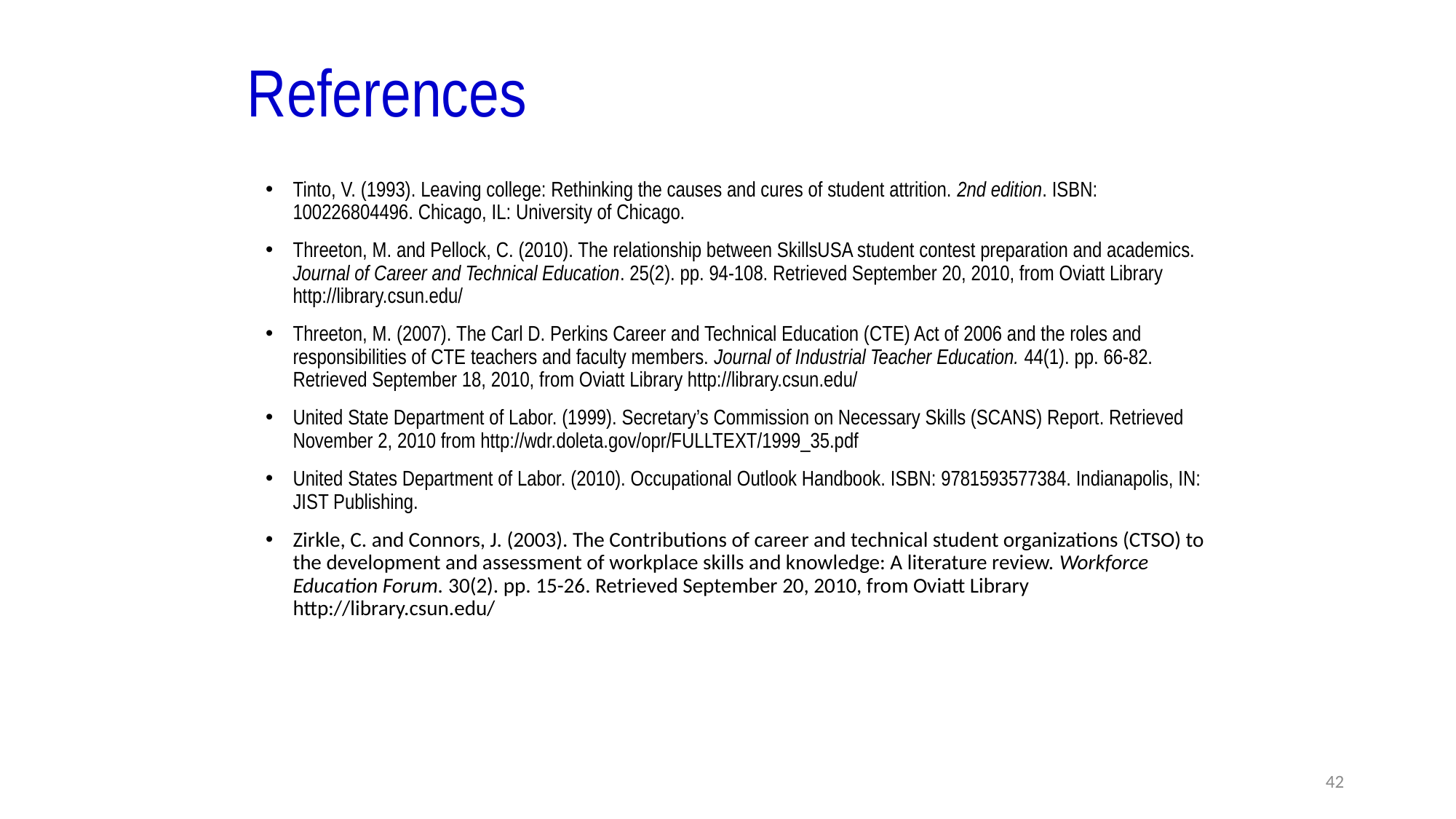

# References
Tinto, V. (1993). Leaving college: Rethinking the causes and cures of student attrition. 2nd edition. ISBN: 100226804496. Chicago, IL: University of Chicago.
Threeton, M. and Pellock, C. (2010). The relationship between SkillsUSA student contest preparation and academics. Journal of Career and Technical Education. 25(2). pp. 94-108. Retrieved September 20, 2010, from Oviatt Library http://library.csun.edu/
Threeton, M. (2007). The Carl D. Perkins Career and Technical Education (CTE) Act of 2006 and the roles and responsibilities of CTE teachers and faculty members. Journal of Industrial Teacher Education. 44(1). pp. 66-82. Retrieved September 18, 2010, from Oviatt Library http://library.csun.edu/
United State Department of Labor. (1999). Secretary’s Commission on Necessary Skills (SCANS) Report. Retrieved November 2, 2010 from http://wdr.doleta.gov/opr/FULLTEXT/1999_35.pdf
United States Department of Labor. (2010). Occupational Outlook Handbook. ISBN: 9781593577384. Indianapolis, IN: JIST Publishing.
Zirkle, C. and Connors, J. (2003). The Contributions of career and technical student organizations (CTSO) to the development and assessment of workplace skills and knowledge: A literature review. Workforce Education Forum. 30(2). pp. 15-26. Retrieved September 20, 2010, from Oviatt Library http://library.csun.edu/
42